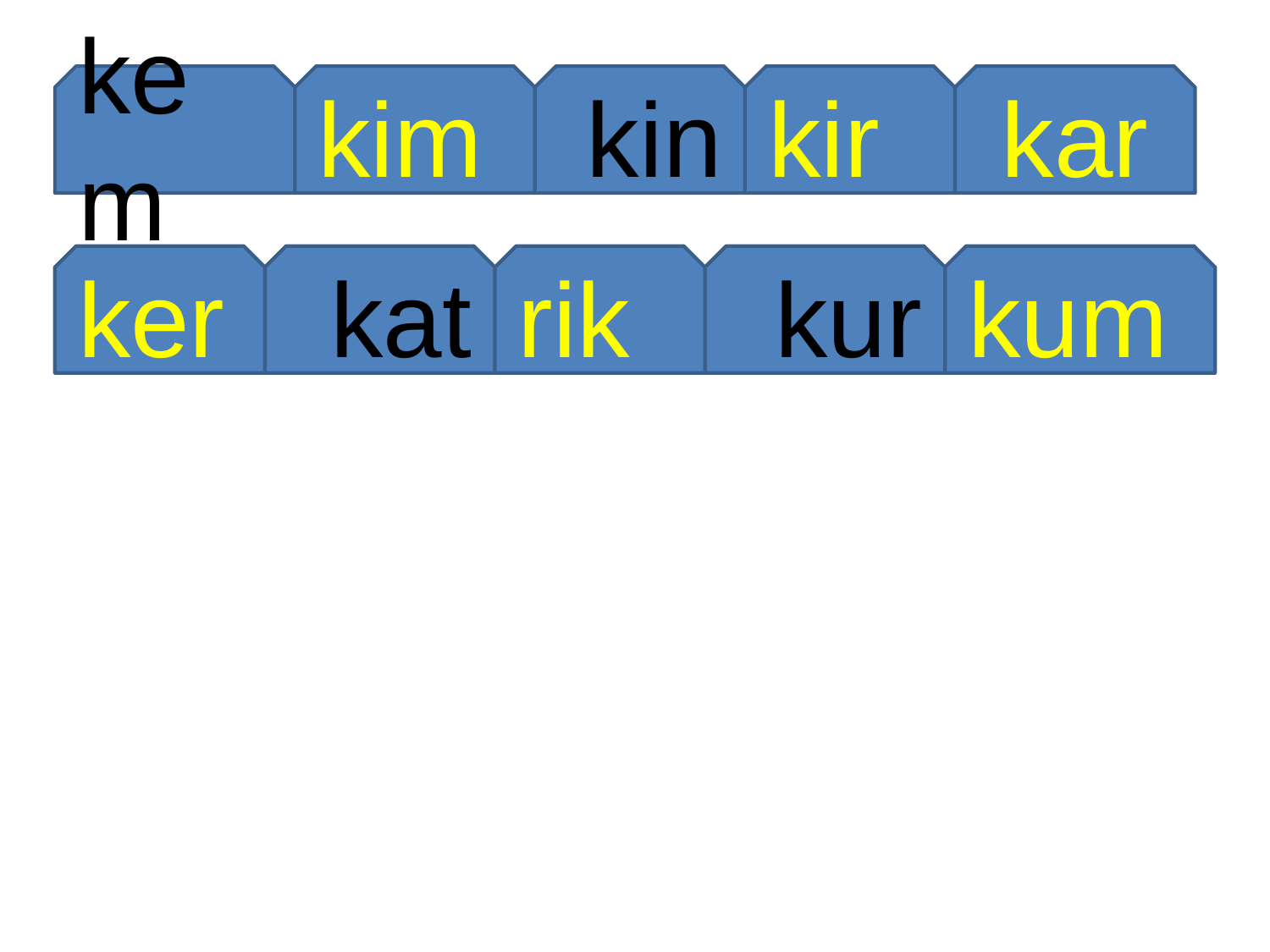

kem
kim
kin
kir
kar
ker
kat
rik
kur
kum